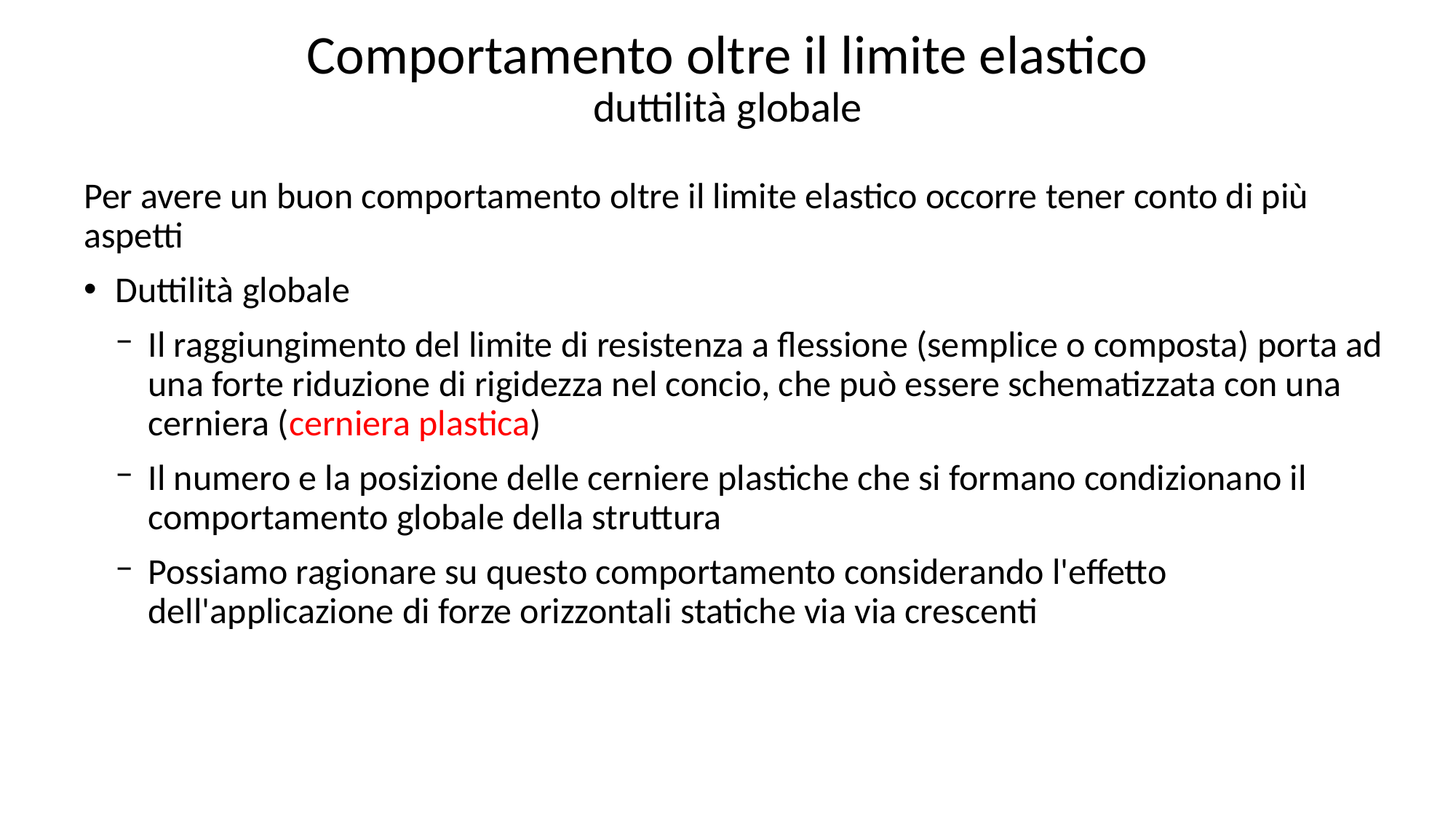

# Comportamento oltre il limite elastico duttilità globale
Per avere un buon comportamento oltre il limite elastico occorre tener conto di più aspetti
Duttilità globale
Il raggiungimento del limite di resistenza a flessione (semplice o composta) porta ad una forte riduzione di rigidezza nel concio, che può essere schematizzata con una cerniera (cerniera plastica)
Il numero e la posizione delle cerniere plastiche che si formano condizionano il comportamento globale della struttura
Possiamo ragionare su questo comportamento considerando l'effetto dell'applicazione di forze orizzontali statiche via via crescenti